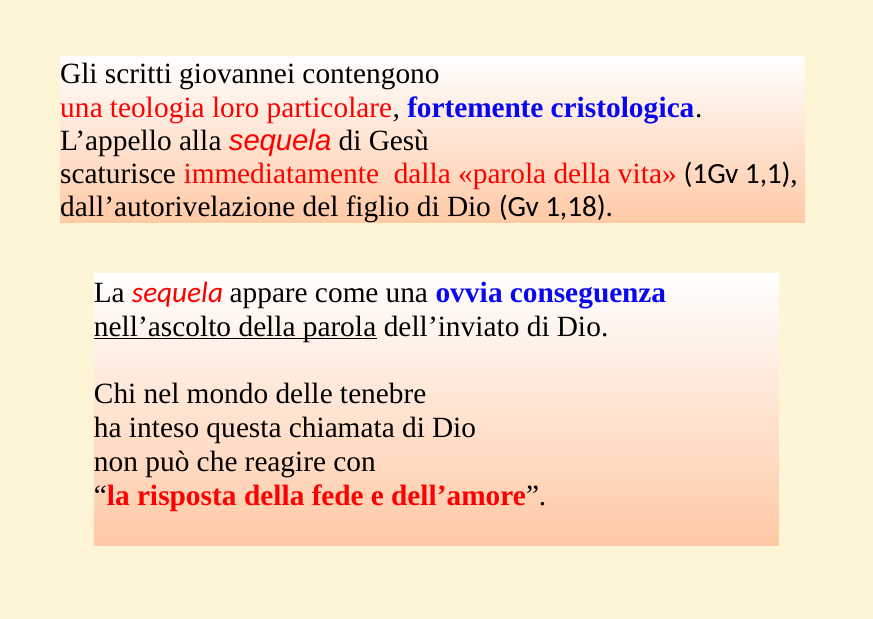

Gli scritti giovannei contengono
una teologia loro particolare, fortemente cristologica.
L’appello alla sequela di Gesù
scaturisce immediatamente  dalla «parola della vita» (1Gv 1,1),
dall’autorivelazione del figlio di Dio (Gv 1,18).
La sequela appare come una ovvia conseguenza
nell’ascolto della parola dell’inviato di Dio.

Chi nel mondo delle tenebre
ha inteso questa chiamata di Dio
non può che reagire con
“la risposta della fede e dell’amore”.